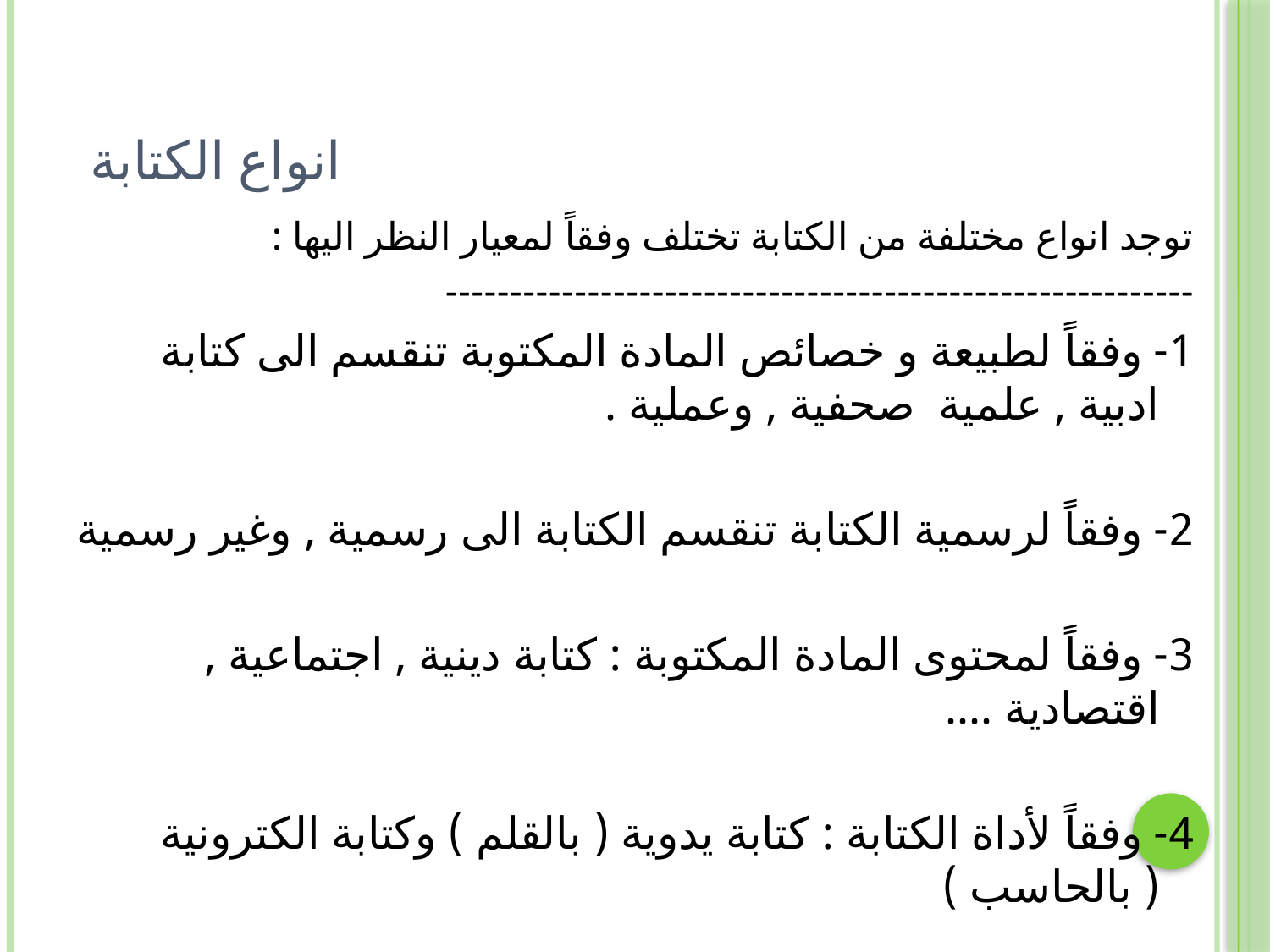

# انواع الكتابة
توجد انواع مختلفة من الكتابة تختلف وفقاً لمعيار النظر اليها :
----------------------------------------------------------
1- وفقاً لطبيعة و خصائص المادة المكتوبة تنقسم الى كتابة ادبية , علمية  صحفية , وعملية .

2- وفقاً لرسمية الكتابة تنقسم الكتابة الى رسمية , وغير رسمية

3- وفقاً لمحتوى المادة المكتوبة : كتابة دينية , اجتماعية , اقتصادية ....

4- وفقاً لأداة الكتابة : كتابة يدوية ( بالقلم ) وكتابة الكترونية ( بالحاسب )